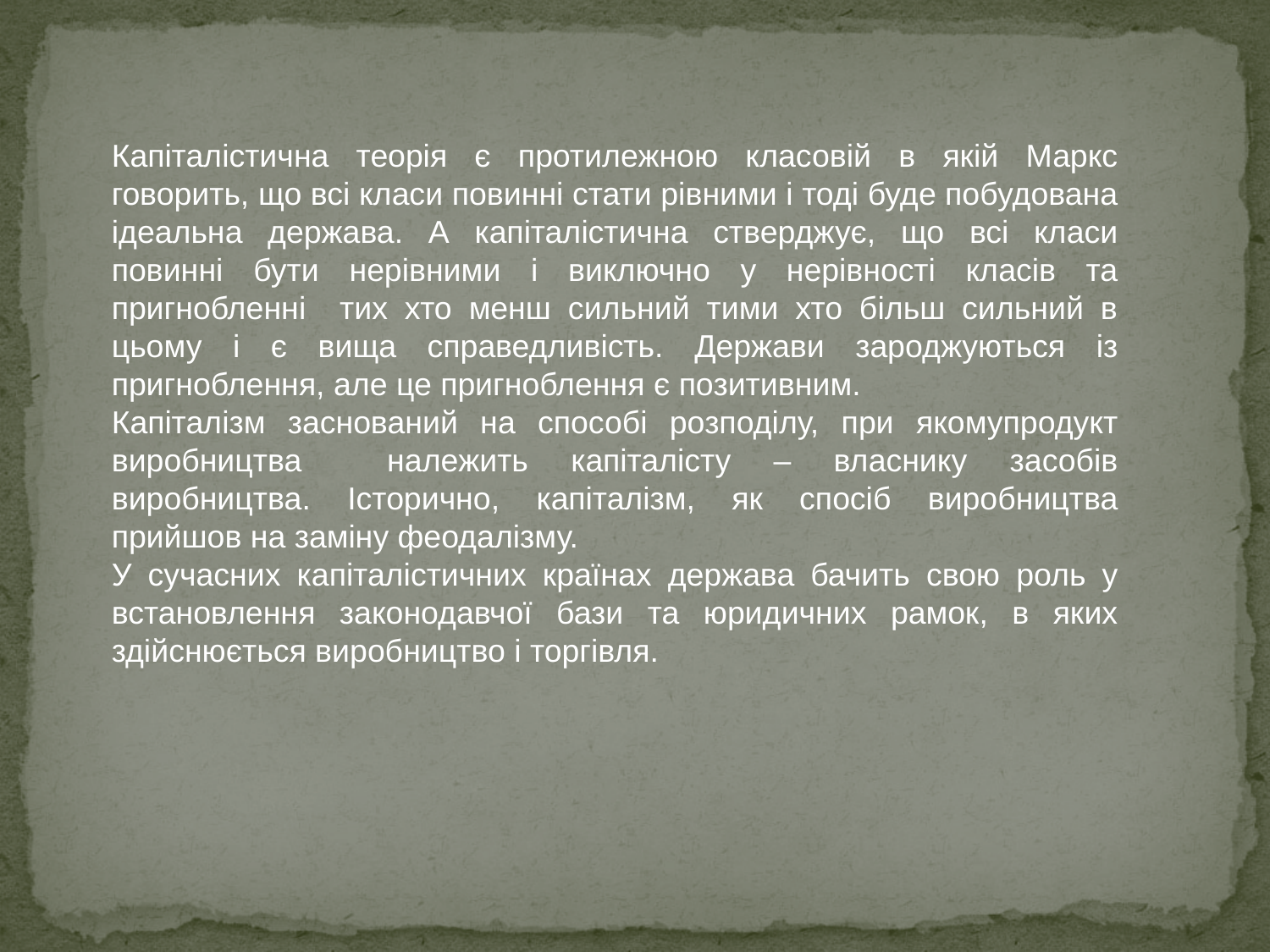

Капіталістична теорія є протилежною класовій в якій Маркс говорить, що всі класи повинні стати рівними і тоді буде побудована ідеальна держава. А капіталістична стверджує, що всі класи повинні бути нерівними і виключно у нерівності класів та пригнобленні  тих хто менш сильний тими хто більш сильний в цьому і є вища справедливість. Держави зароджуються із пригноблення, але це пригноблення є позитивним.
Капіталізм заснований на способі розподілу, при якомупродукт виробництва  належить капіталісту – власнику засобів виробництва. Історично, капіталізм, як спосіб виробництва прийшов на заміну феодалізму.
У сучасних капіталістичних країнах держава бачить свою роль у встановлення законодавчої бази та юридичних рамок, в яких здійснюється виробництво і торгівля.